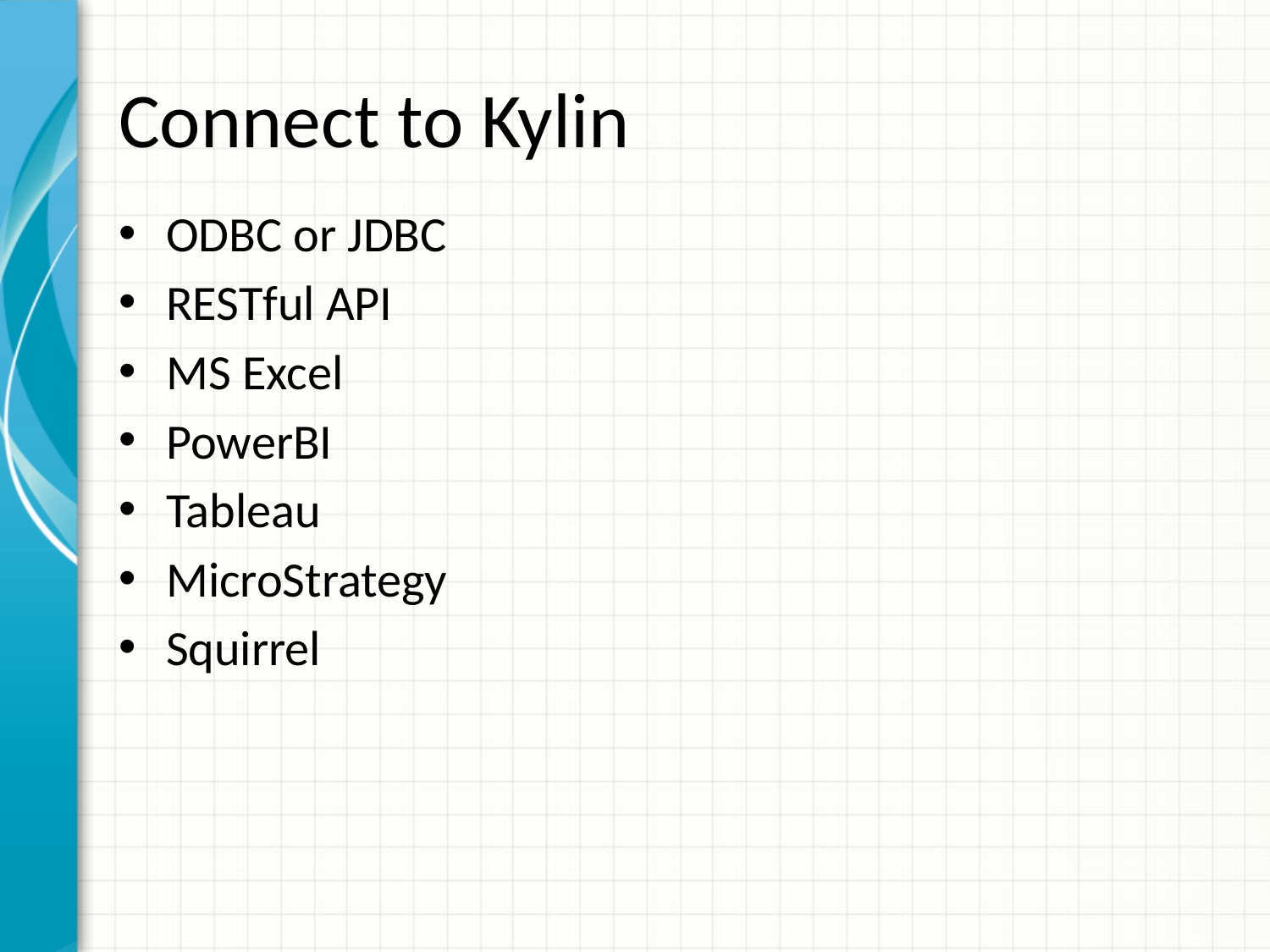

# Connect to Kylin
ODBC or JDBC
RESTful API
MS Excel
PowerBI
Tableau
MicroStrategy
Squirrel